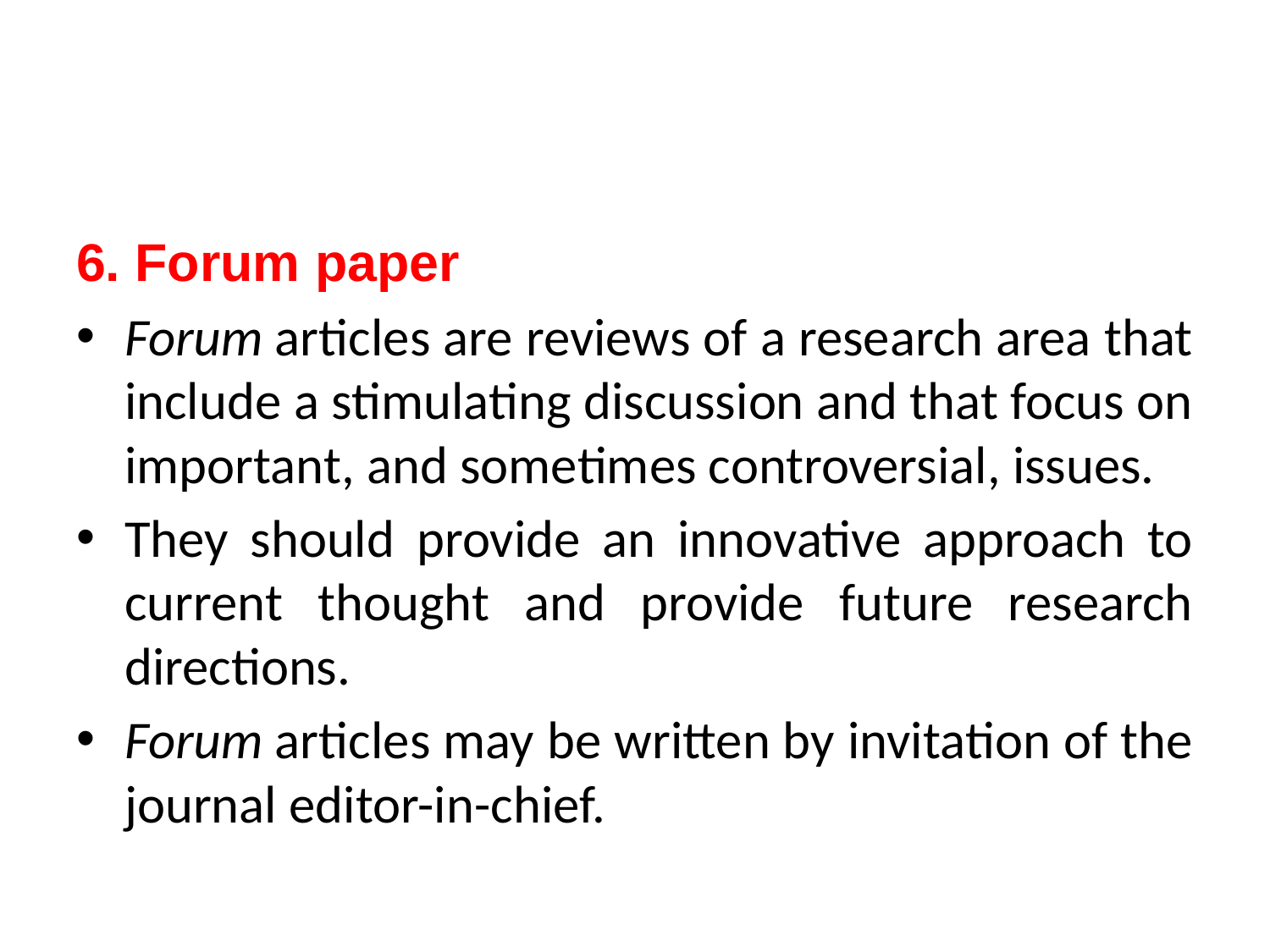

#
6. Forum paper
Forum articles are reviews of a research area that include a stimulating discussion and that focus on important, and sometimes controversial, issues.
They should provide an innovative approach to current thought and provide future research directions.
Forum articles may be written by invitation of the journal editor-in-chief.